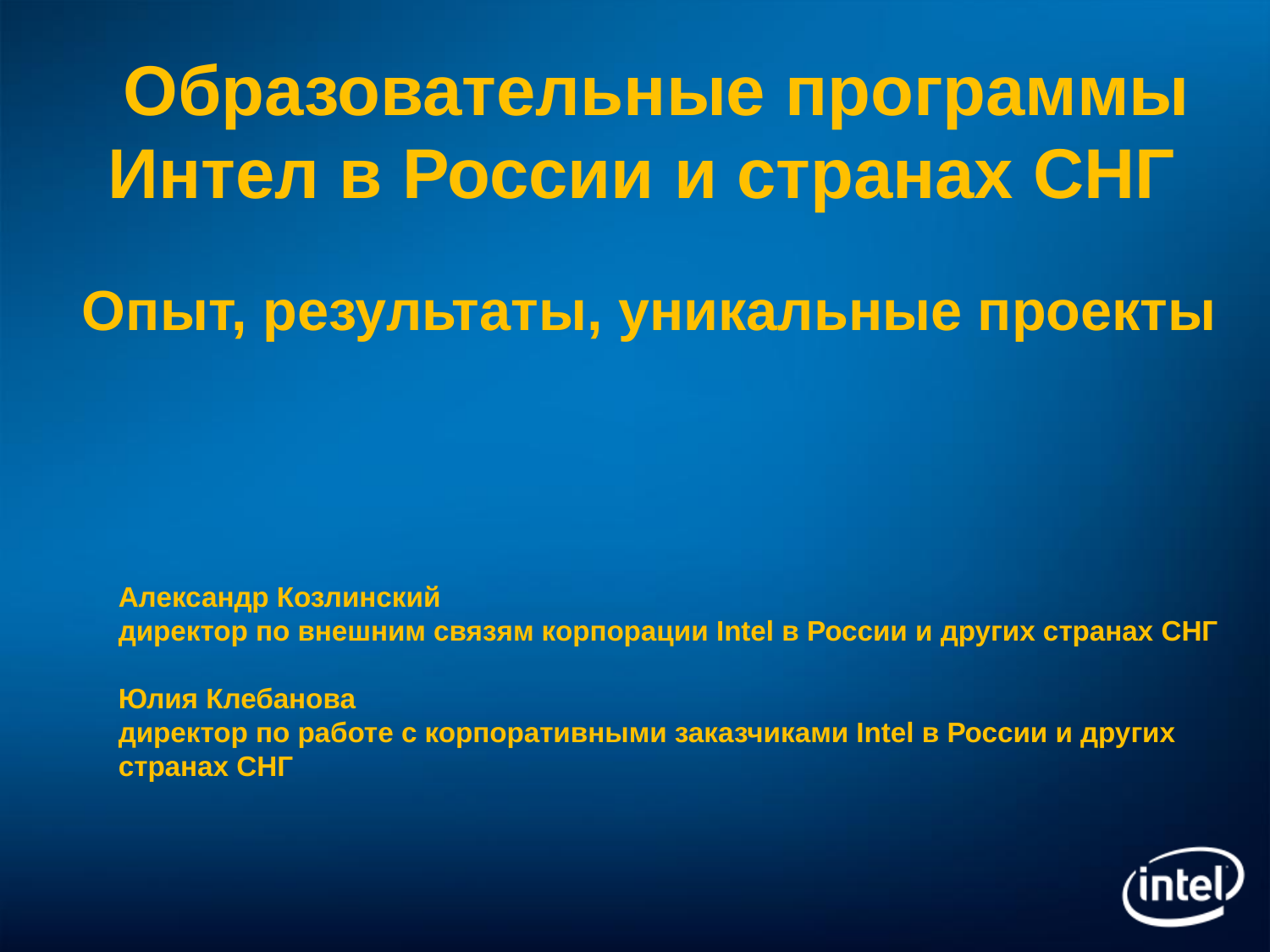

# Образовательные программы Интел в России и странах СНГ Опыт, результаты, уникальные проекты

Александр Козлинский
директор по внешним связям корпорации Intel в России и других странах СНГ

Юлия Клебанова
директор по работе с корпоративными заказчиками Intel в России и других странах СНГ

1